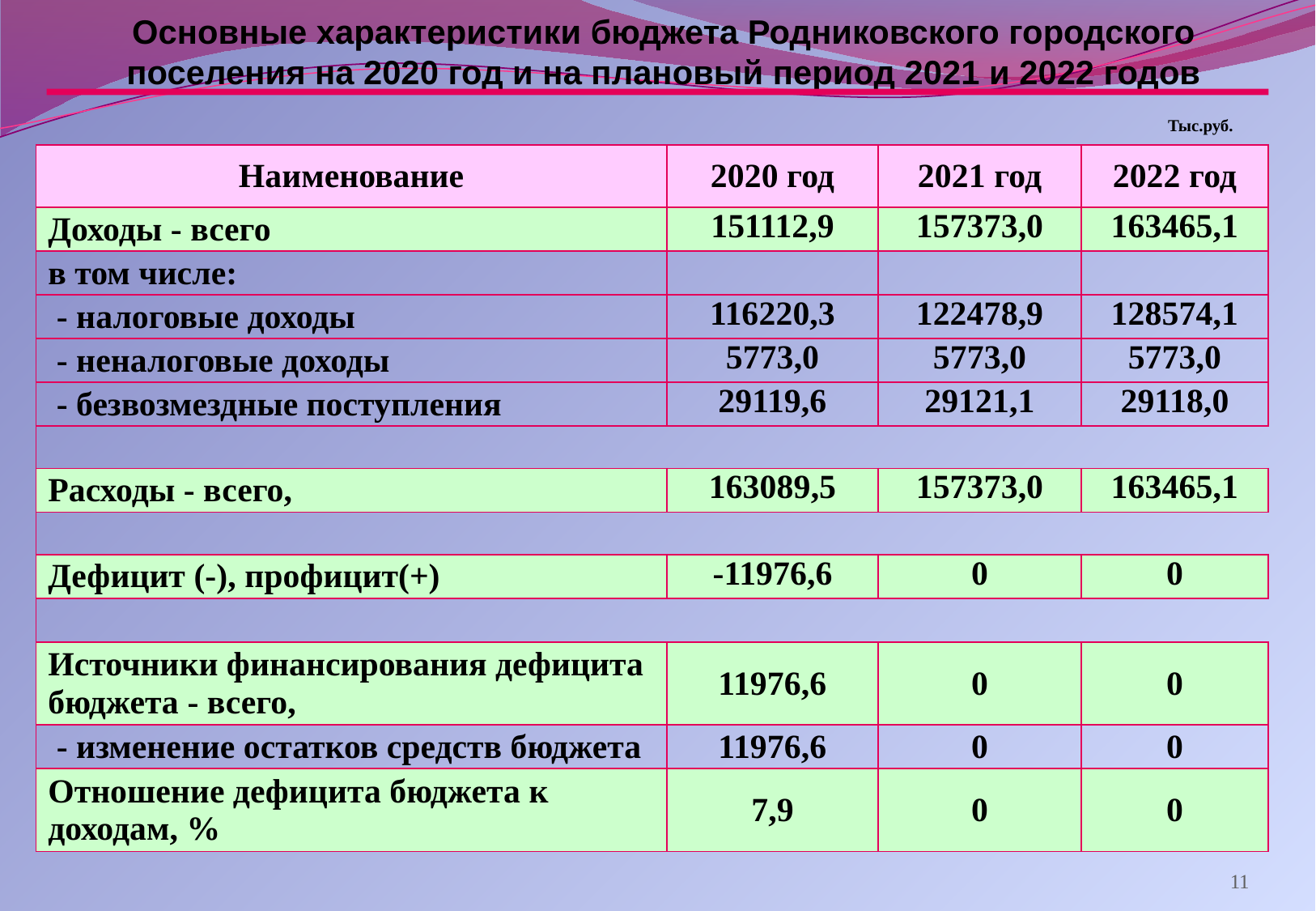

# Основные характеристики бюджета Родниковского городского поселения на 2020 год и на плановый период 2021 и 2022 годов

Тыс.руб.
| Наименование | 2020 год | 2021 год | 2022 год |
| --- | --- | --- | --- |
| Доходы - всего | 151112,9 | 157373,0 | 163465,1 |
| в том числе: |  |  |  |
| - налоговые доходы | 116220,3 | 122478,9 | 128574,1 |
| - неналоговые доходы | 5773,0 | 5773,0 | 5773,0 |
| - безвозмездные поступления | 29119,6 | 29121,1 | 29118,0 |
|  |  |  |  |
| Расходы - всего, | 163089,5 | 157373,0 | 163465,1 |
|  |  |  |  |
| Дефицит (-), профицит(+) | -11976,6 | 0 | 0 |
|  |  |  |  |
| Источники финансирования дефицита бюджета - всего, | 11976,6 | 0 | 0 |
| - изменение остатков средств бюджета | 11976,6 | 0 | 0 |
| Отношение дефицита бюджета к доходам, % | 7,9 | 0 | 0 |
11